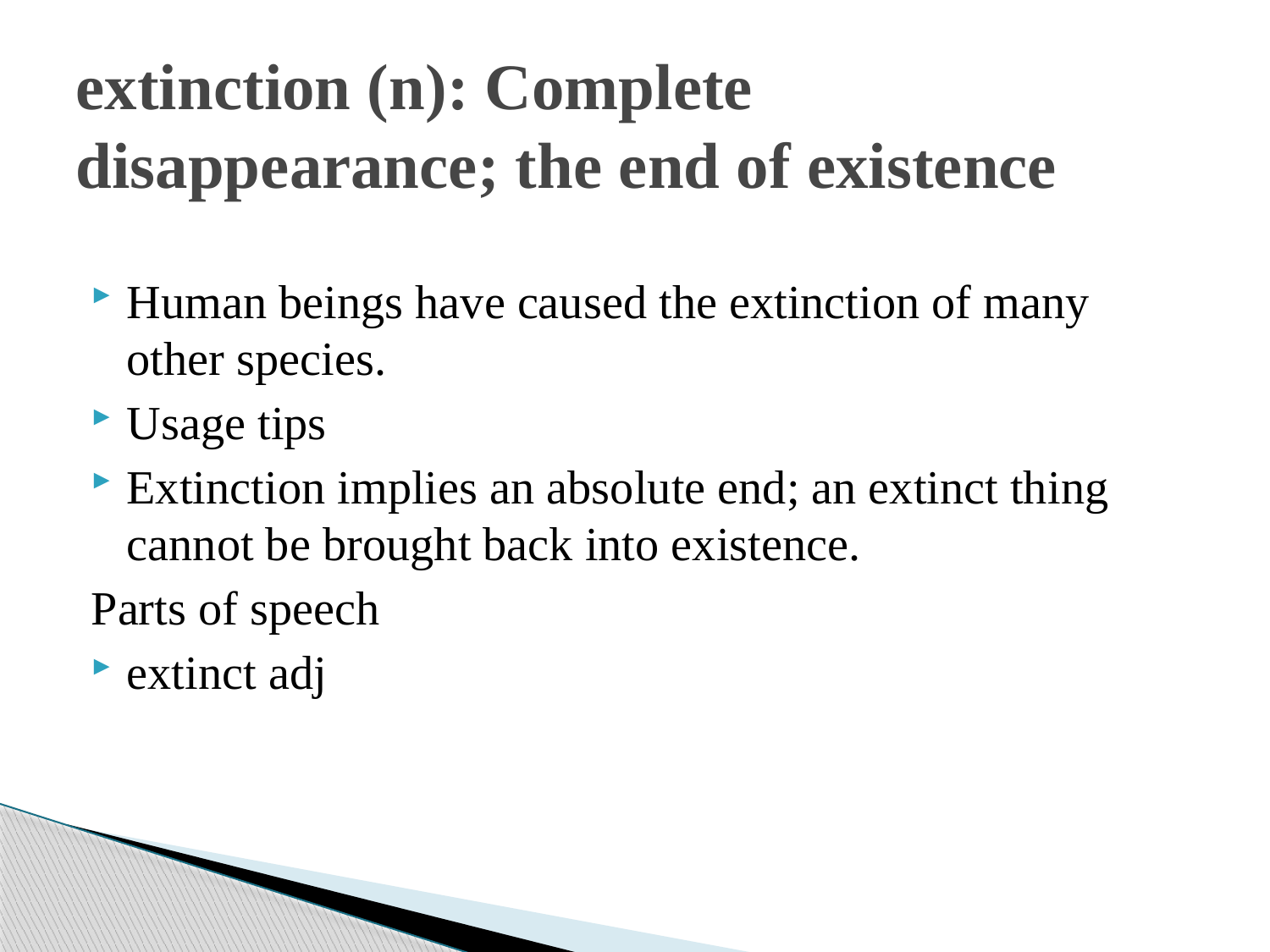

# extinction (n): Complete disappearance; the end of existence
Human beings have caused the extinction of many other species.
Usage tips
Extinction implies an absolute end; an extinct thing cannot be brought back into existence.
Parts of speech
extinct adj